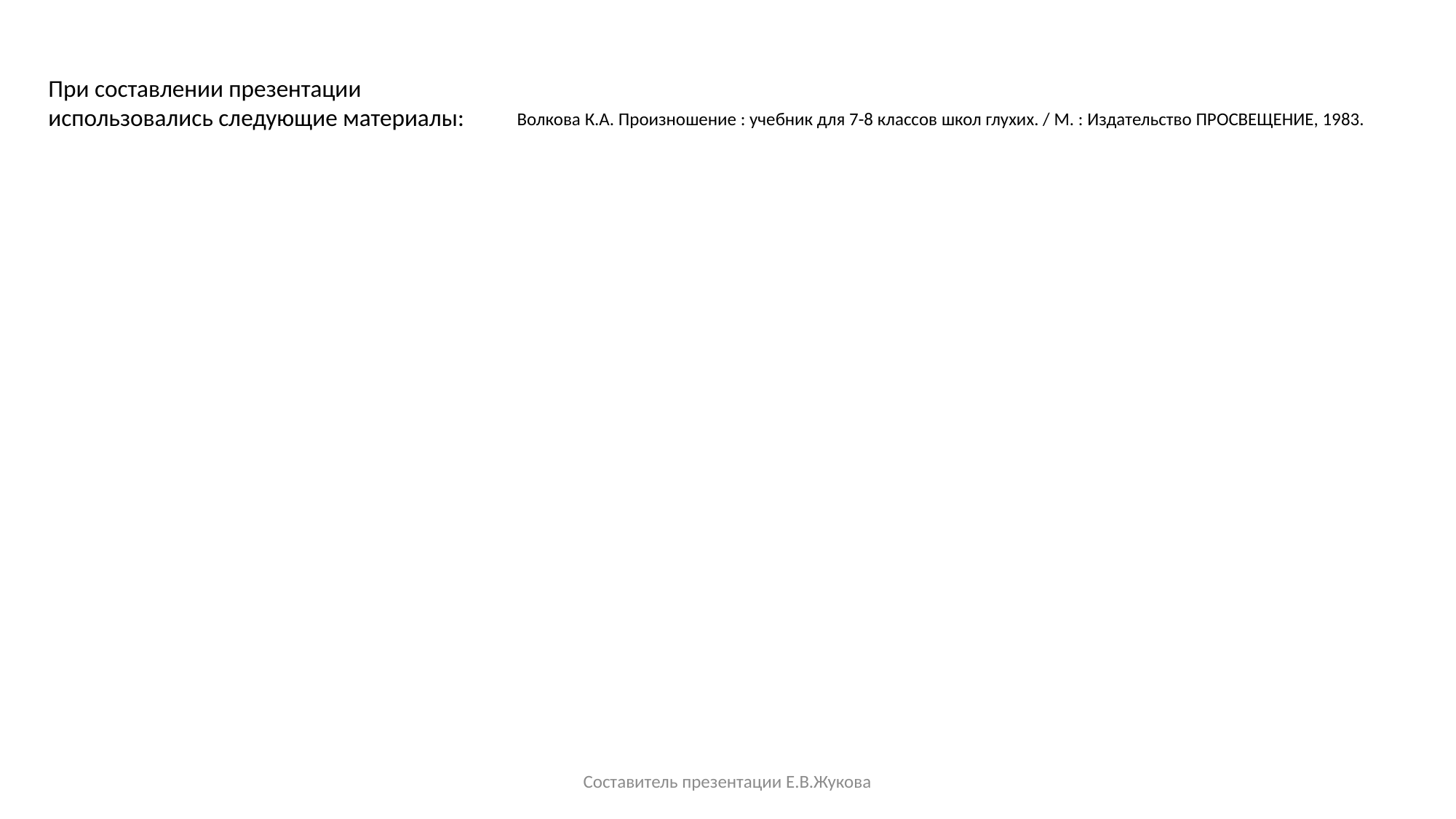

При составлении презентации
использовались следующие материалы:
Волкова К.А. Произношение : учебник для 7-8 классов школ глухих. / М. : Издательство ПРОСВЕЩЕНИЕ, 1983.
Составитель презентации Е.В.Жукова